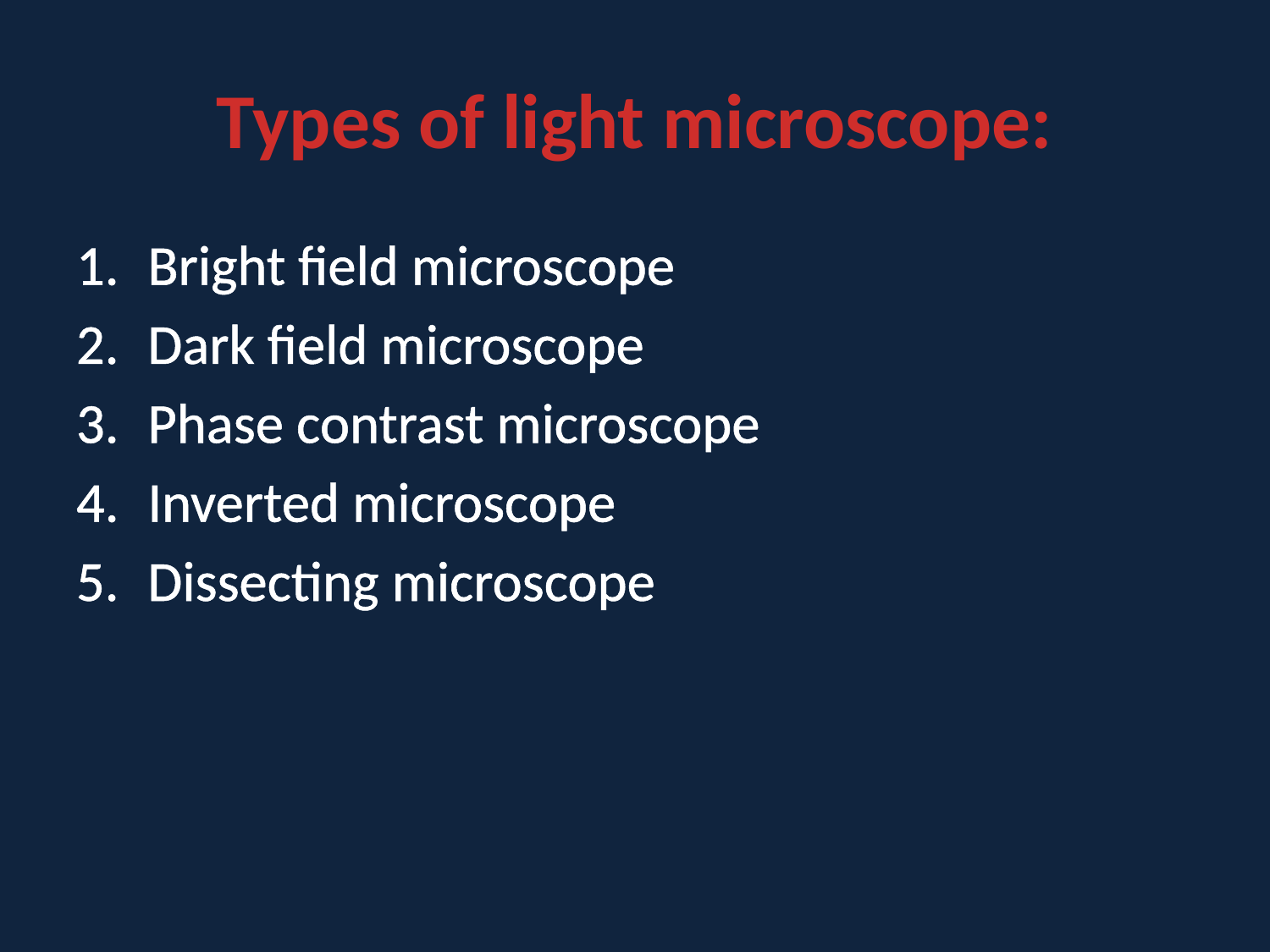

# Types of light microscope:
Bright field microscope
Dark field microscope
Phase contrast microscope
Inverted microscope
Dissecting microscope